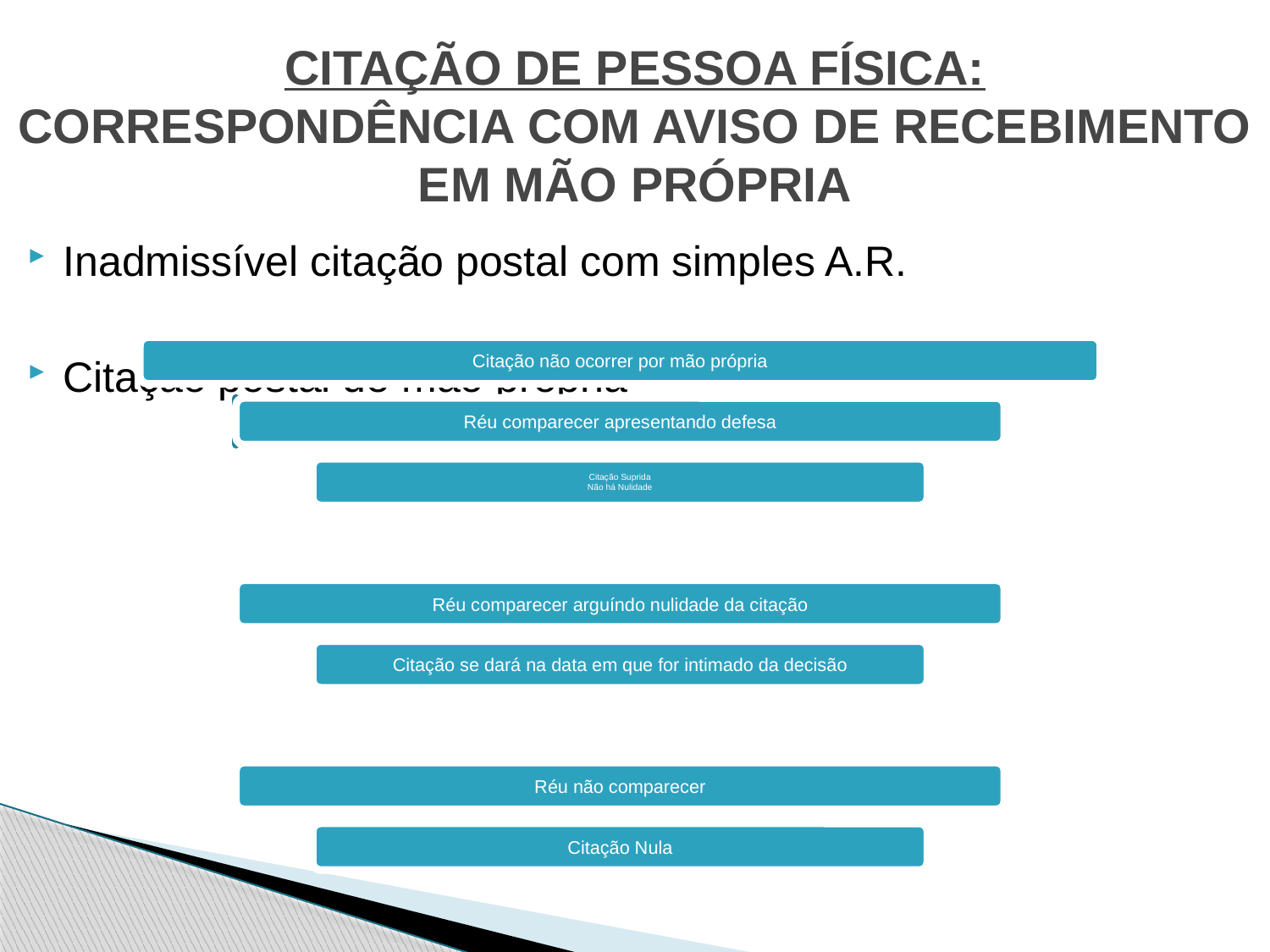

# CITAÇÃO DE PESSOA FÍSICA: Correspondência com aviso de recebimento em mão própria
Inadmissível citação postal com simples A.R.

Citação postal de mão própria

Réu comparecer apresentando defesa
Citação Suprida
Não há Nulidade
Réu comparecer arguíndo nulidade da citação
Citação se dará na data em que for intimado da decisão
Réu não comparecer
Citação Nula